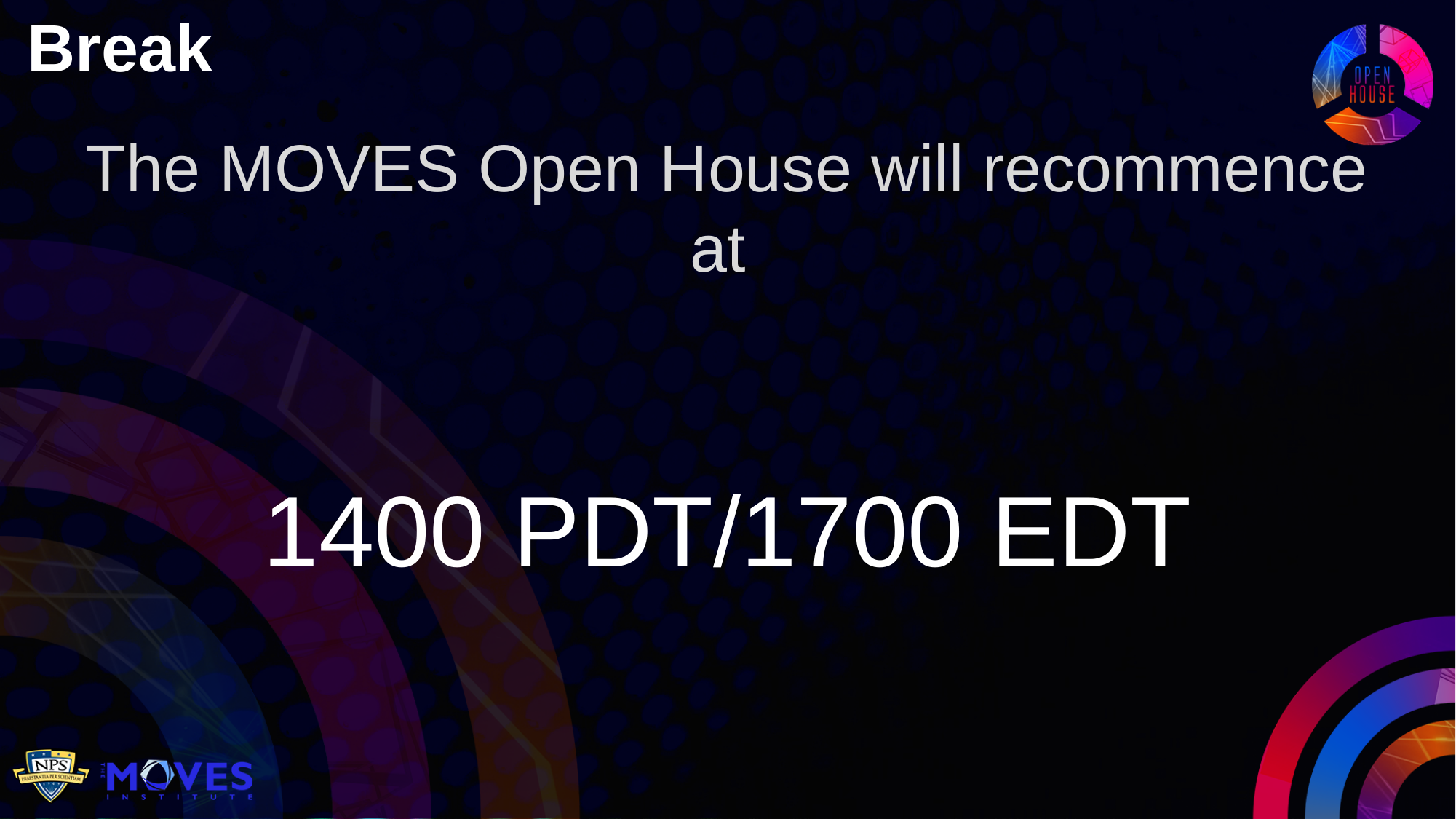

Break
The MOVES Open House will recommence at

1400 PDT/1700 EDT